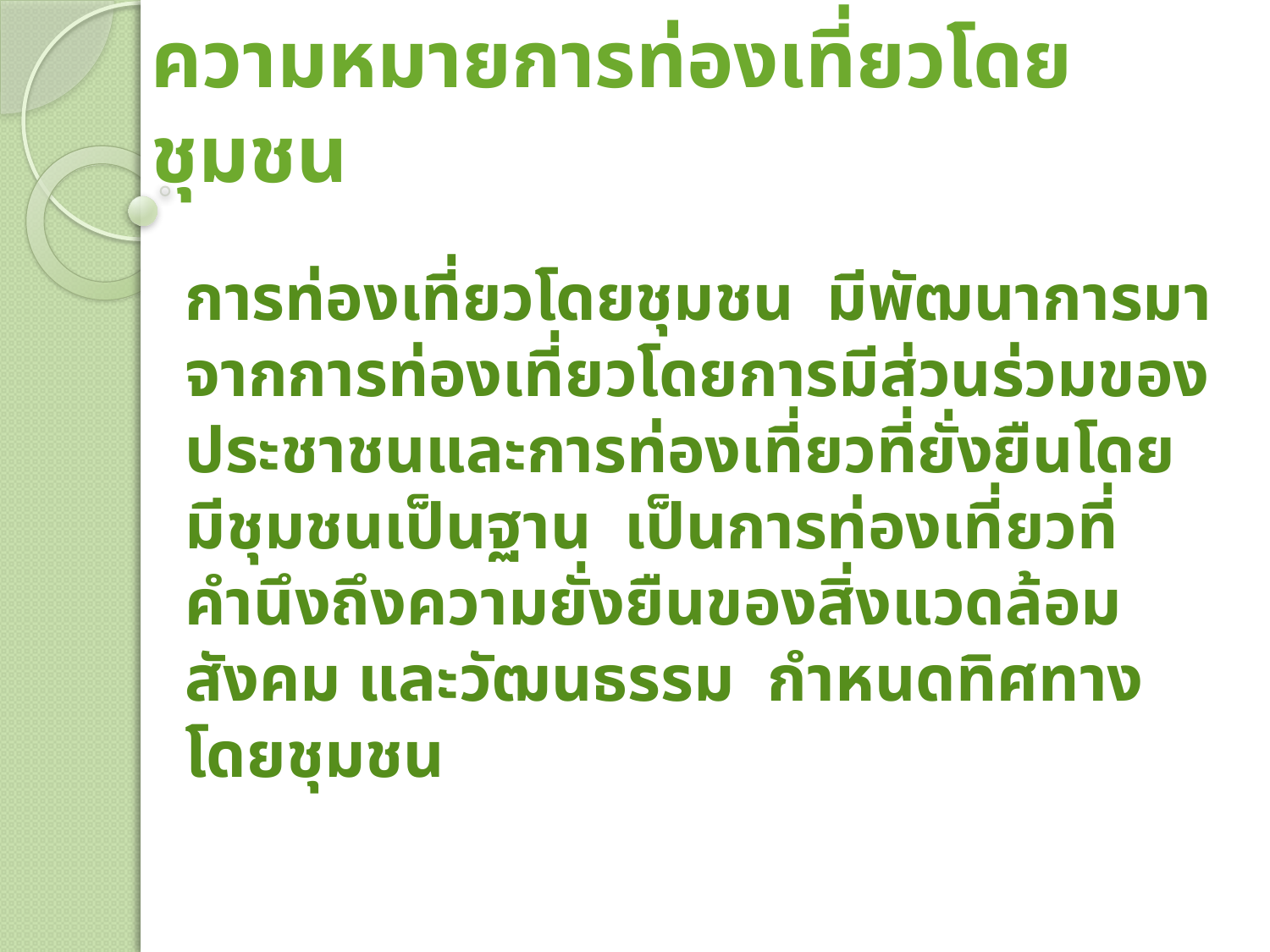

# ความหมายการท่องเที่ยวโดยชุมชน
การท่องเที่ยวโดยชุมชน  มีพัฒนาการมาจากการท่องเที่ยวโดยการมีส่วนร่วมของประชาชนและการท่องเที่ยวที่ยั่งยืนโดยมีชุมชนเป็นฐาน  เป็นการท่องเที่ยวที่คำนึงถึงความยั่งยืนของสิ่งแวดล้อม สังคม และวัฒนธรรม  กำหนดทิศทางโดยชุมชน